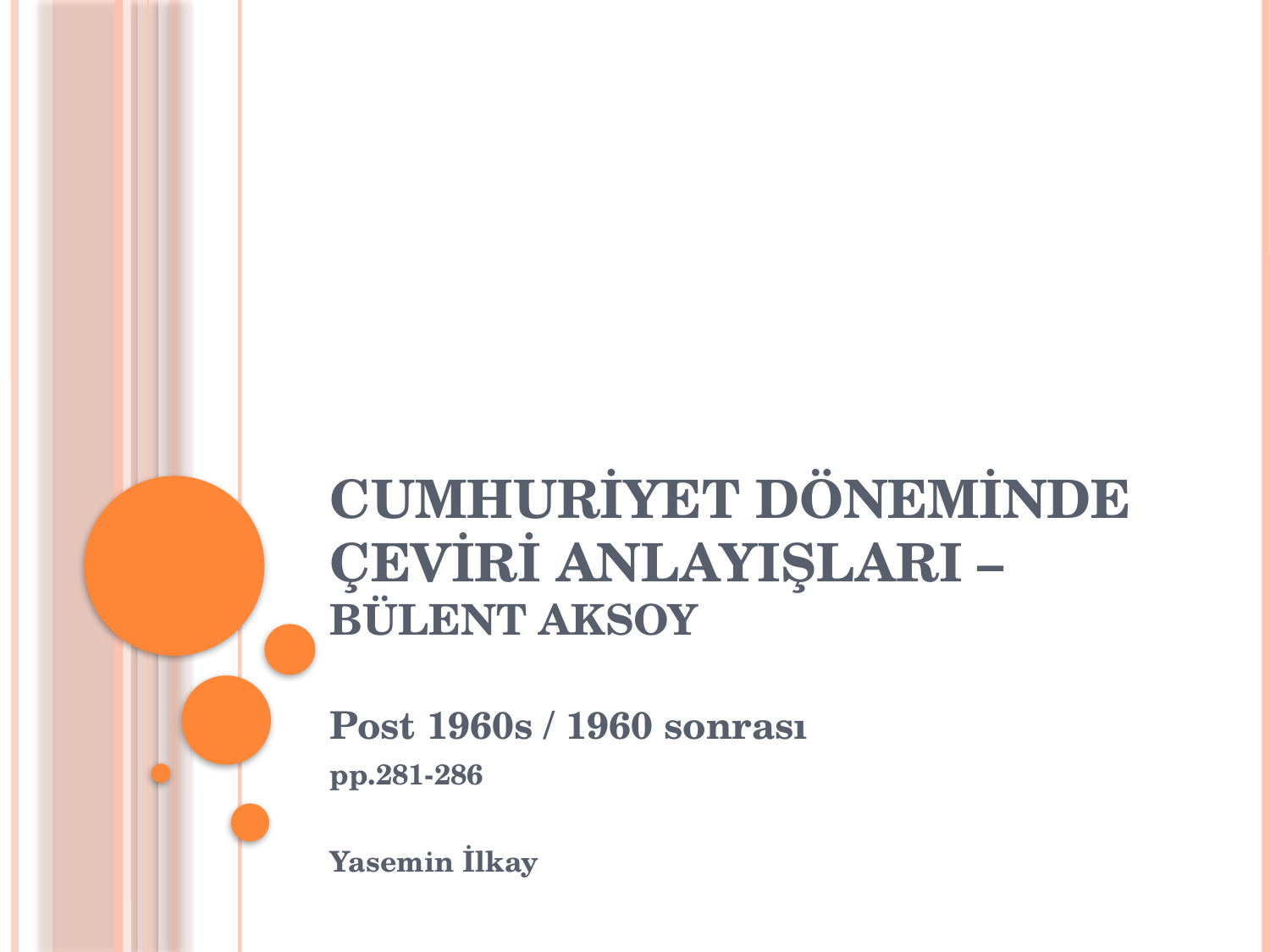

# Cumhuriyet Döneminde Çeviri Anlayışları – Bülent Aksoy
Post 1960s / 1960 sonrası
pp.281-286

Yasemin İlkay